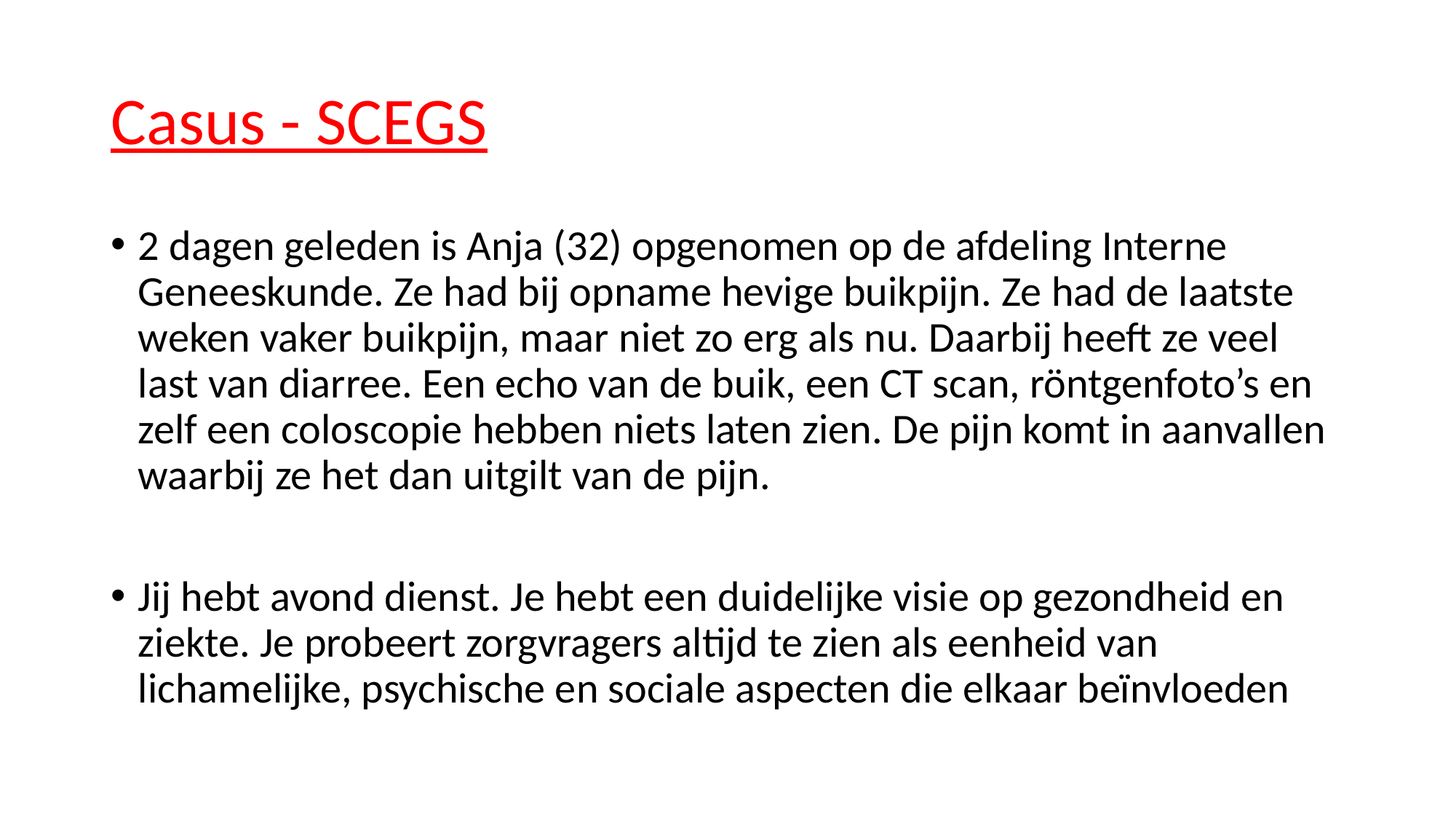

# Casus - SCEGS
2 dagen geleden is Anja (32) opgenomen op de afdeling Interne Geneeskunde. Ze had bij opname hevige buikpijn. Ze had de laatste weken vaker buikpijn, maar niet zo erg als nu. Daarbij heeft ze veel last van diarree. Een echo van de buik, een CT scan, röntgenfoto’s en zelf een coloscopie hebben niets laten zien. De pijn komt in aanvallen waarbij ze het dan uitgilt van de pijn.

Jij hebt avond dienst. Je hebt een duidelijke visie op gezondheid en ziekte. Je probeert zorgvragers altijd te zien als eenheid van lichamelijke, psychische en sociale aspecten die elkaar beïnvloeden